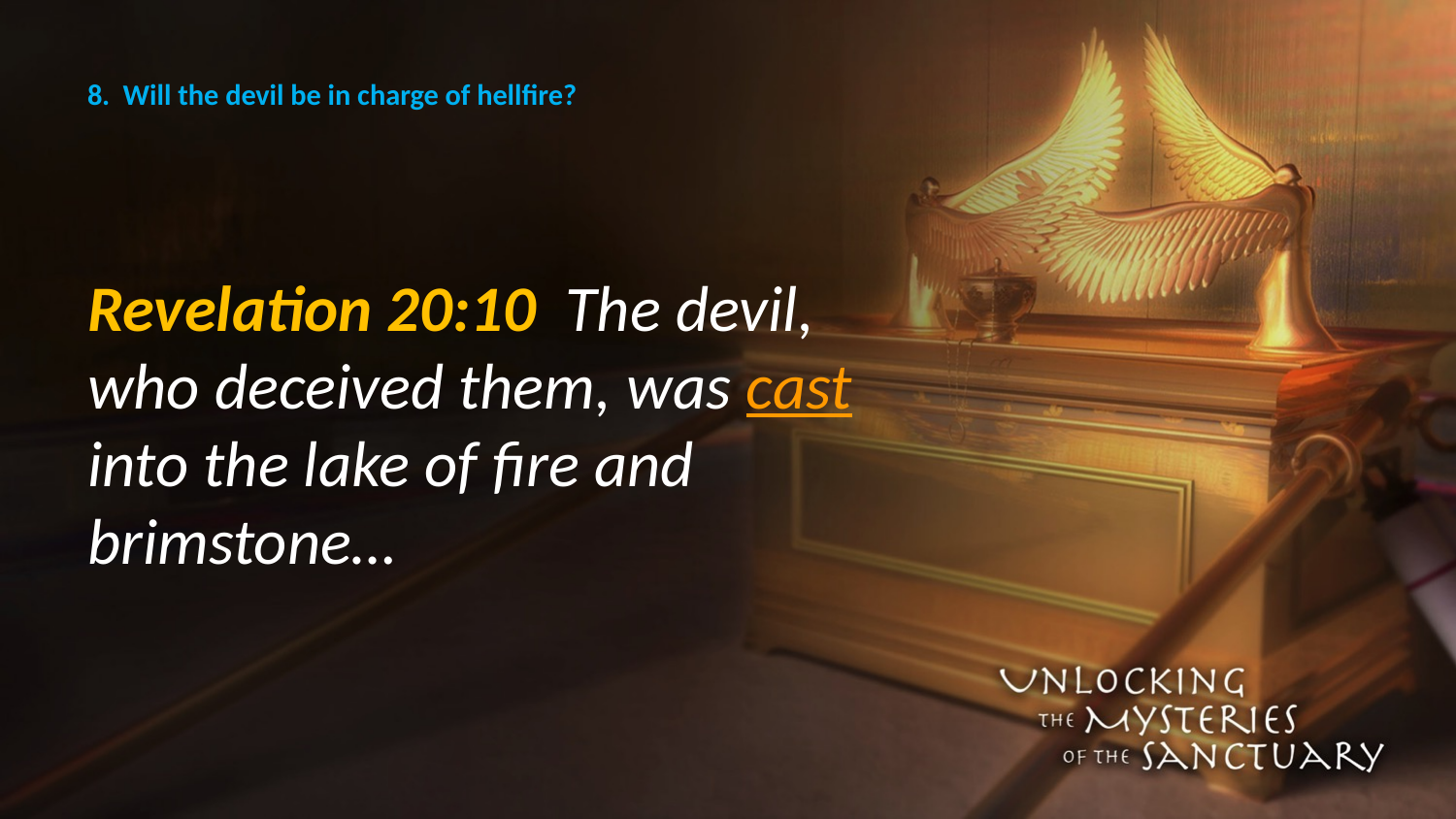

# 8.  Will the devil be in charge of hellfire?

Revelation 20:10  The devil, who deceived them, was cast into the lake of fire and brimstone…